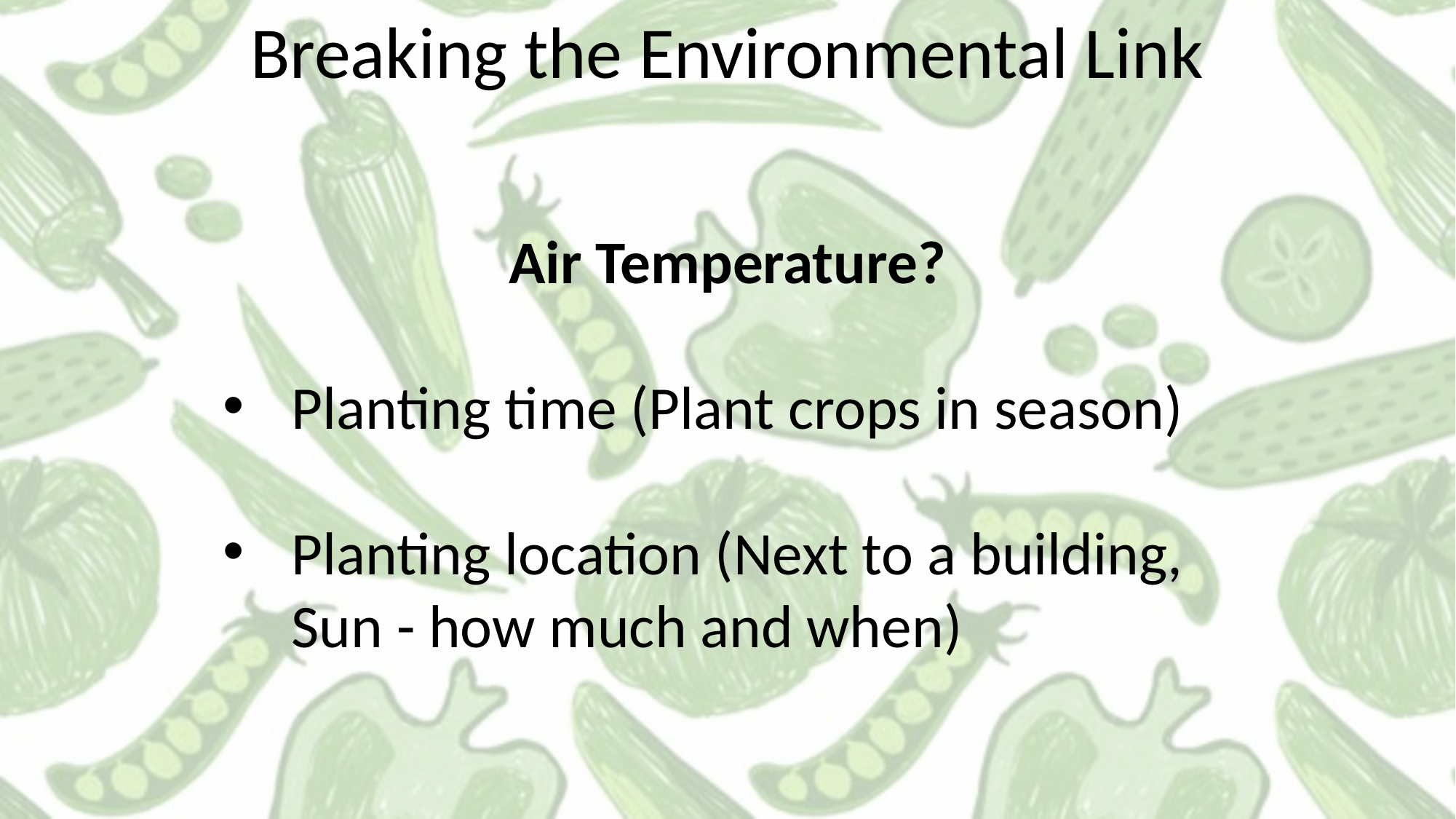

Breaking the Environmental Link
Air Temperature?

Planting time (Plant crops in season)

Planting location (Next to a building, Sun - how much and when)